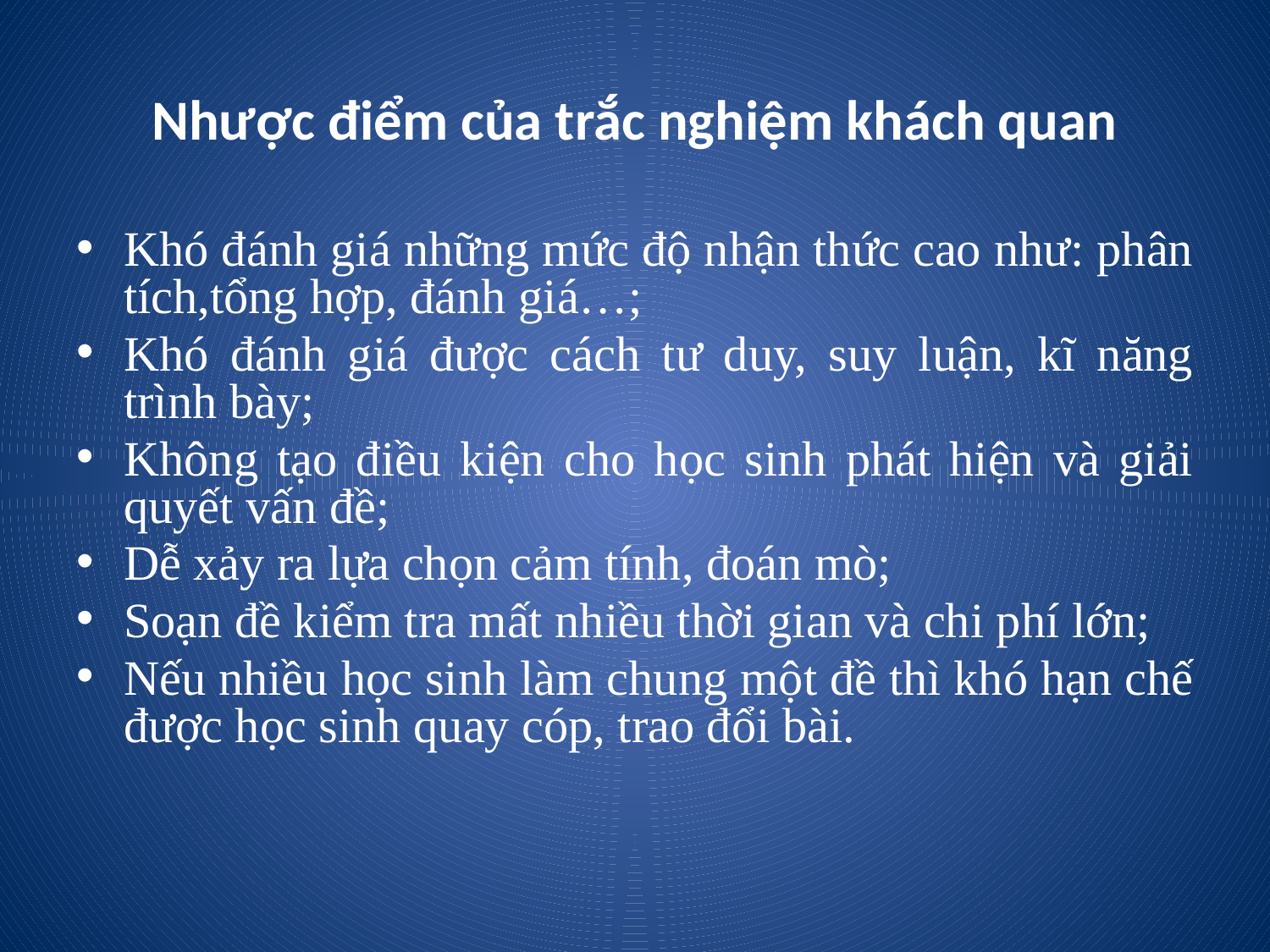

# Nhược điểm của trắc nghiệm khách quan
Khó đánh giá những mức độ nhận thức cao như: phân tích,tổng hợp, đánh giá…;
Khó đánh giá được cách tư duy, suy luận, kĩ năng trình bày;
Không tạo điều kiện cho học sinh phát hiện và giải quyết vấn đề;
Dễ xảy ra lựa chọn cảm tính, đoán mò;
Soạn đề kiểm tra mất nhiều thời gian và chi phí lớn;
Nếu nhiều học sinh làm chung một đề thì khó hạn chế được học sinh quay cóp, trao đổi bài.